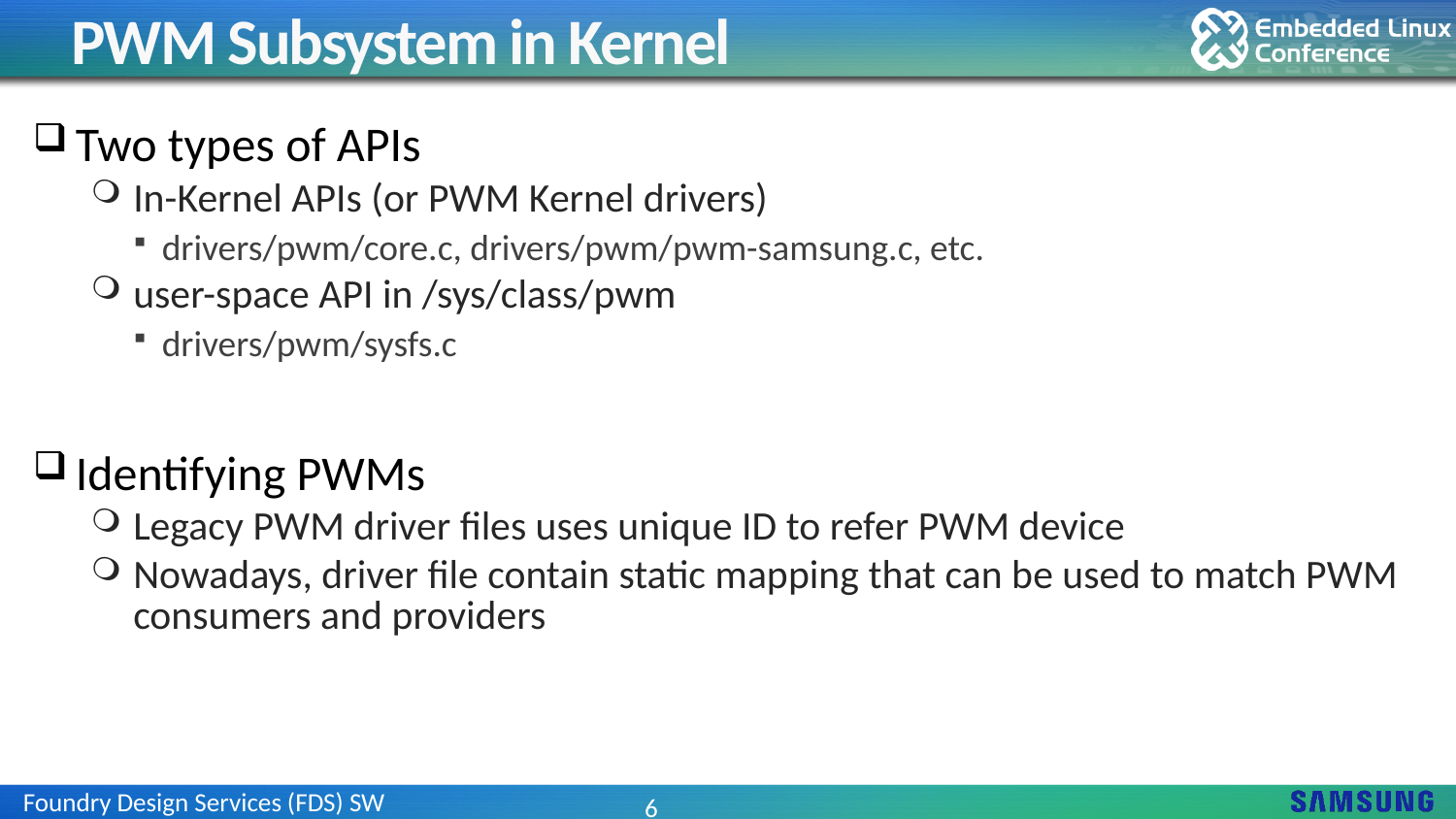

# PWM Subsystem in Kernel
Two types of APIs
In-Kernel APIs (or PWM Kernel drivers)
drivers/pwm/core.c, drivers/pwm/pwm-samsung.c, etc.
user-space API in /sys/class/pwm
drivers/pwm/sysfs.c

Identifying PWMs
Legacy PWM driver files uses unique ID to refer PWM device
Nowadays, driver file contain static mapping that can be used to match PWM consumers and providers